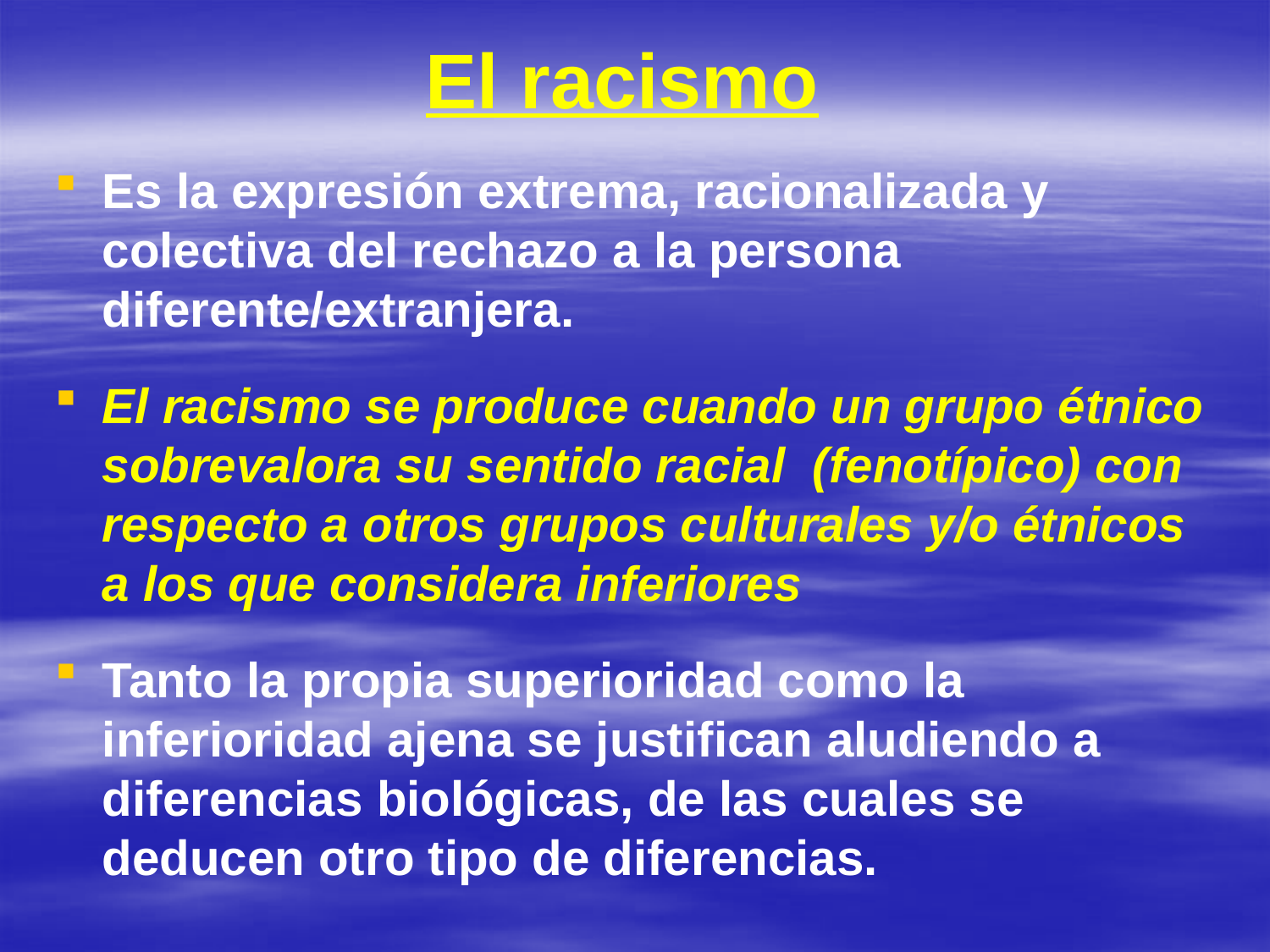

# El racismo
Es la expresión extrema, racionalizada y colectiva del rechazo a la persona diferente/extranjera.
El racismo se produce cuando un grupo étnico sobrevalora su sentido racial  (fenotípico) con respecto a otros grupos culturales y/o étnicos a los que considera inferiores
Tanto la propia superioridad como la inferioridad ajena se justifican aludiendo a diferencias biológicas, de las cuales se deducen otro tipo de diferencias.